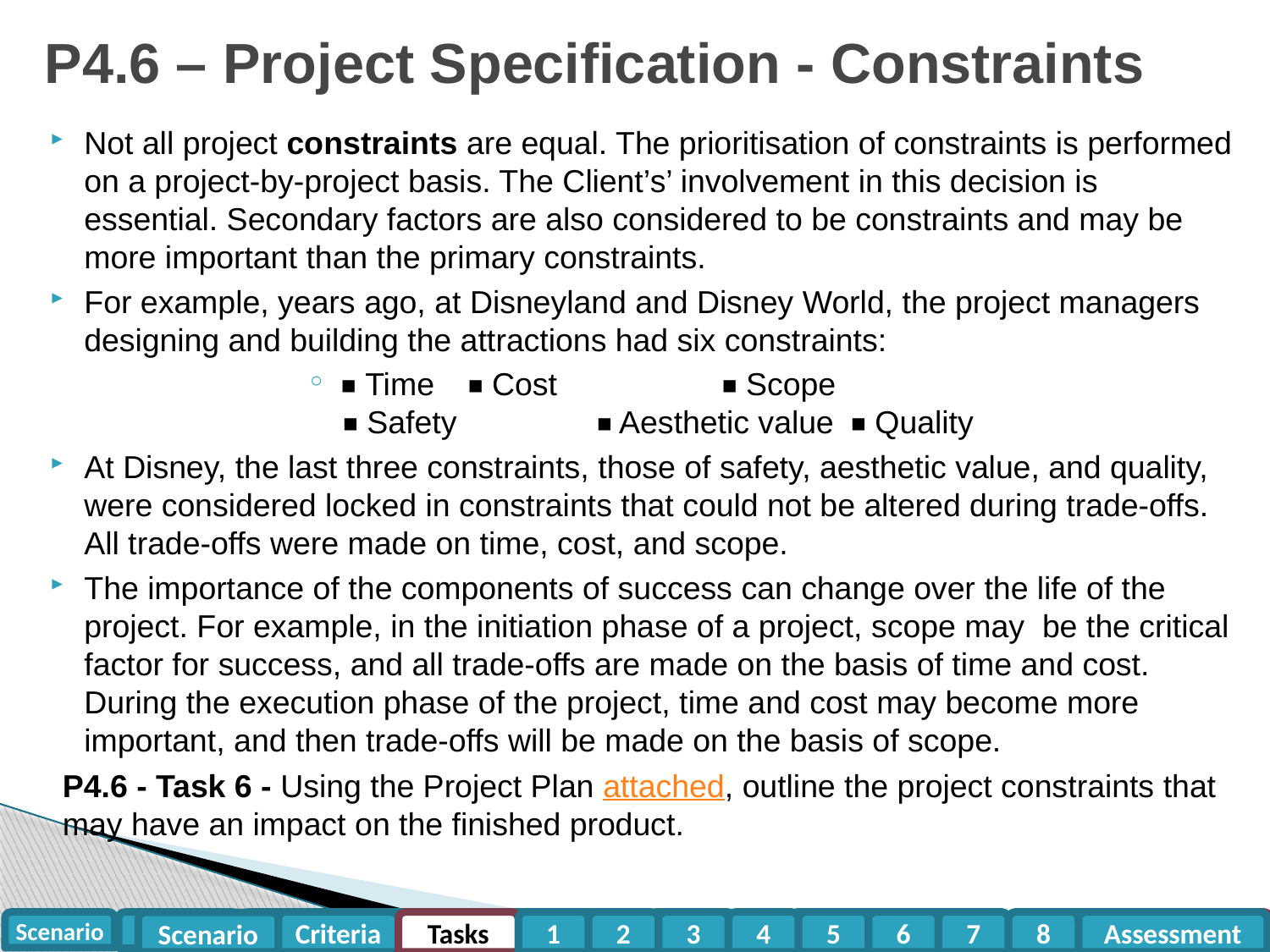

# P4.6 – Project Specification - Constraints
Not all project constraints are equal. The prioritisation of constraints is performed on a project-by-project basis. The Client’s’ involvement in this decision is essential. Secondary factors are also considered to be constraints and may be more important than the primary constraints.
For example, years ago, at Disneyland and Disney World, the project managers designing and building the attractions had six constraints:
◾ Time 	◾ Cost		◾ Scope
◾ Safety  	◾ Aesthetic value	◾ Quality
At Disney, the last three constraints, those of safety, aesthetic value, and quality, were considered locked in constraints that could not be altered during trade-offs. All trade-offs were made on time, cost, and scope.
The importance of the components of success can change over the life of the project. For example, in the initiation phase of a project, scope may  be the critical factor for success, and all trade-offs are made on the basis of time and cost. During the execution phase of the project, time and cost may become more important, and then trade-offs will be made on the basis of scope.
P4.6 - Task 6 - Using the Project Plan attached, outline the project constraints that may have an impact on the finished product.
Criteria
Tasks
1
2
3
4
5
6
7
8
Assessment
Scenario